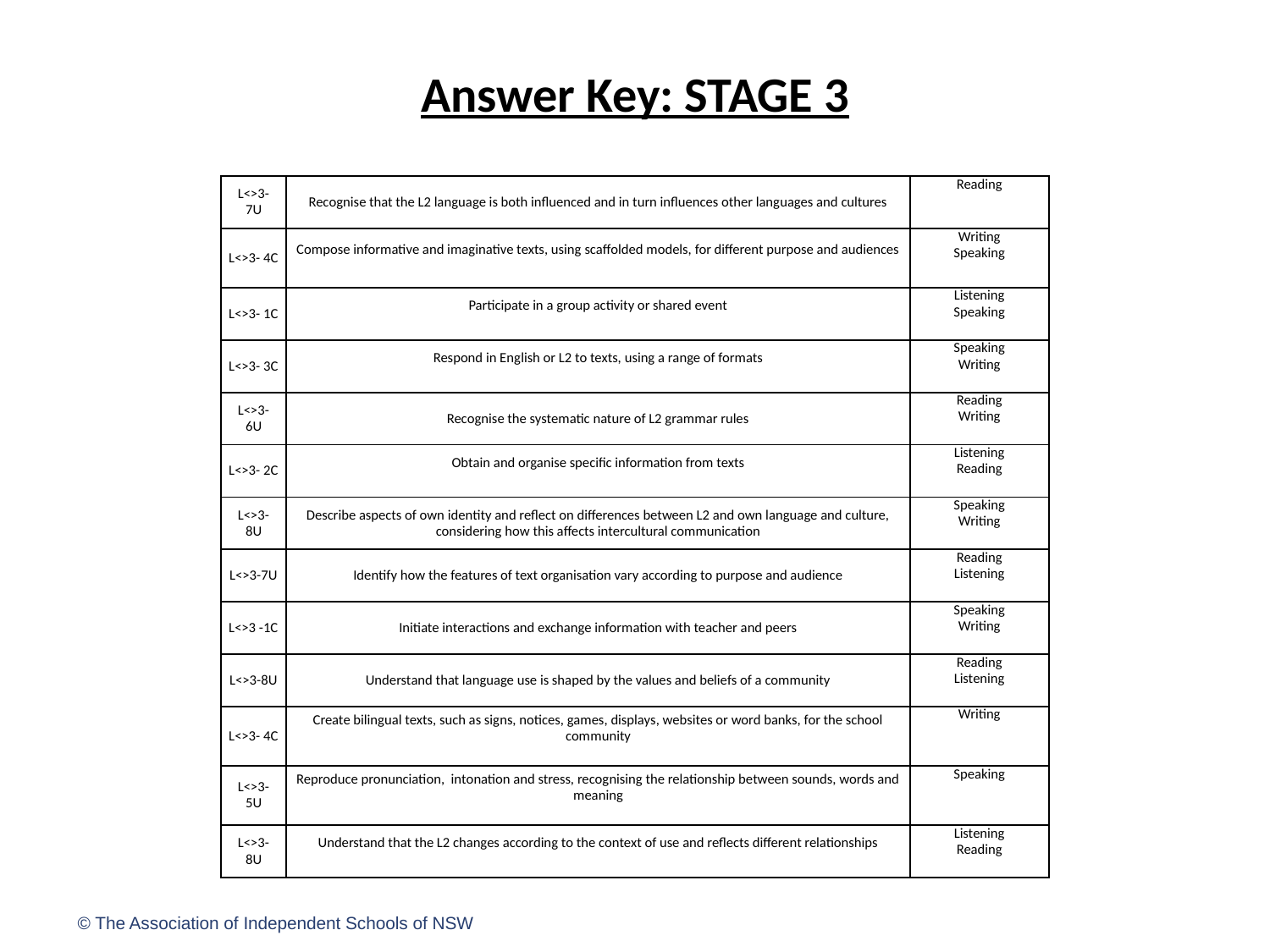

# Answer Key: STAGE 3
| L<>3- 7U | Recognise that the L2 language is both influenced and in turn influences other languages and cultures | Reading |
| --- | --- | --- |
| L<>3- 4C | Compose informative and imaginative texts, using scaffolded models, for different purpose and audiences | Writing Speaking |
| L<>3- 1C | Participate in a group activity or shared event | Listening Speaking |
| L<>3- 3C | Respond in English or L2 to texts, using a range of formats | Speaking Writing |
| L<>3- 6U | Recognise the systematic nature of L2 grammar rules | Reading Writing |
| L<>3- 2C | Obtain and organise specific information from texts | Listening Reading |
| L<>3- 8U | Describe aspects of own identity and reflect on differences between L2 and own language and culture, considering how this affects intercultural communication | Speaking Writing |
| L<>3-7U | Identify how the features of text organisation vary according to purpose and audience | Reading Listening |
| L<>3 -1C | Initiate interactions and exchange information with teacher and peers | Speaking Writing |
| L<>3-8U | Understand that language use is shaped by the values and beliefs of a community | Reading Listening |
| L<>3- 4C | Create bilingual texts, such as signs, notices, games, displays, websites or word banks, for the school community | Writing |
| L<>3- 5U | Reproduce pronunciation, intonation and stress, recognising the relationship between sounds, words and meaning | Speaking |
| L<>3- 8U | Understand that the L2 changes according to the context of use and reflects different relationships | Listening Reading |